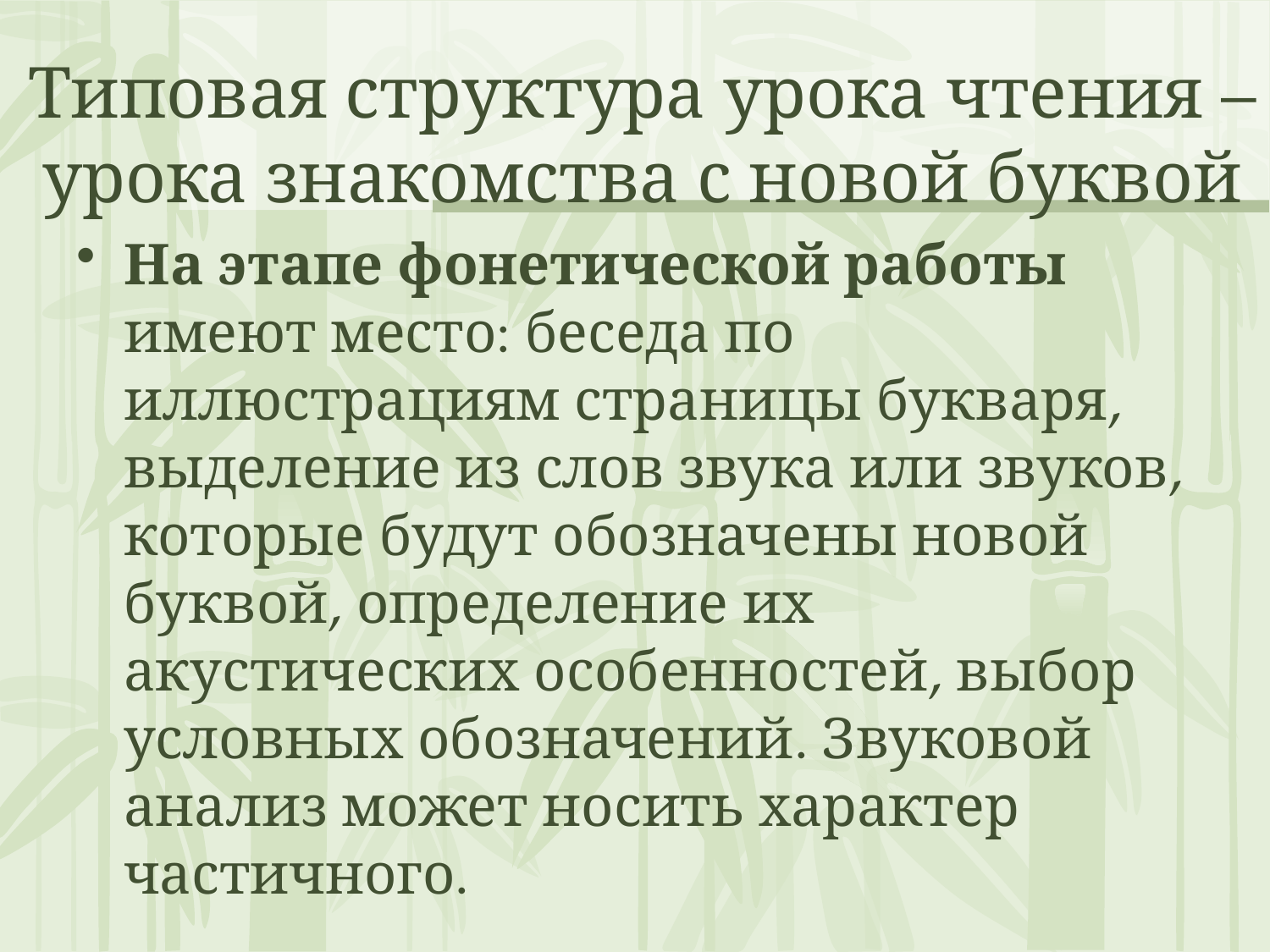

# Типовая структура урока чтения – урока знакомства с новой буквой
На этапе фонетической работы имеют место: беседа по иллюстрациям страницы букваря, выделение из слов звука или звуков, которые будут обозначены новой буквой, определение их акустических особенностей, выбор условных обозначений. Звуковой анализ может носить характер частичного.